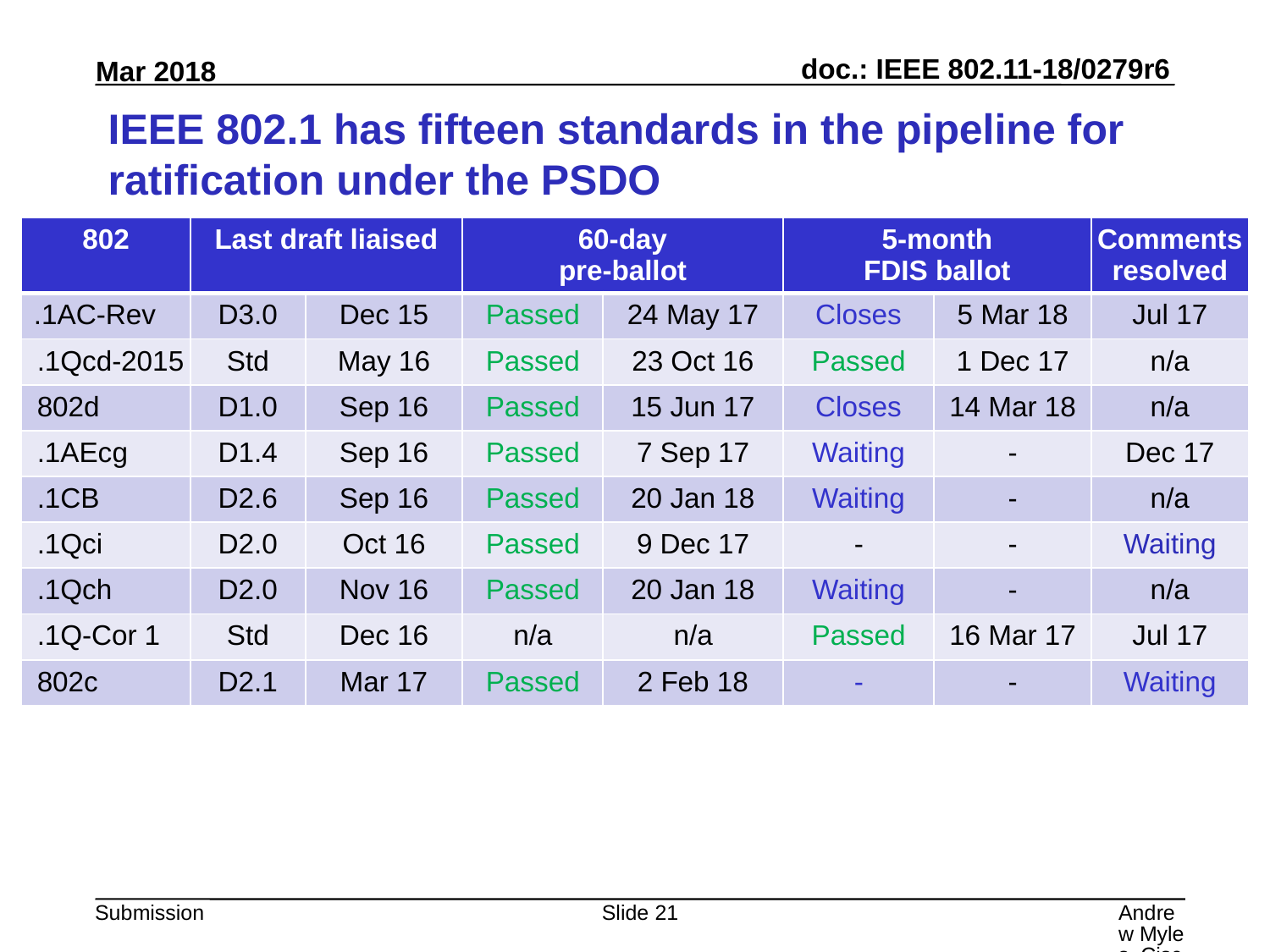

# IEEE 802.1 has fifteen standards in the pipeline for ratification under the PSDO
| 802 | Last draft liaised |  | 60-day pre-ballot |  | 5-month FDIS ballot |  | Comments resolved |
| --- | --- | --- | --- | --- | --- | --- | --- |
| .1AC-Rev | D3.0 | Dec 15 | Passed | 24 May 17 | Closes | 5 Mar 18 | Jul 17 |
| .1Qcd-2015 | Std | May 16 | Passed | 23 Oct 16 | Passed | 1 Dec 17 | n/a |
| 802d | D1.0 | Sep 16 | Passed | 15 Jun 17 | Closes | 14 Mar 18 | n/a |
| .1AEcg | D1.4 | Sep 16 | Passed | 7 Sep 17 | Waiting | - | Dec 17 |
| .1CB | D2.6 | Sep 16 | Passed | 20 Jan 18 | Waiting | - | n/a |
| .1Qci | D2.0 | Oct 16 | Passed | 9 Dec 17 | - | - | Waiting |
| .1Qch | D2.0 | Nov 16 | Passed | 20 Jan 18 | Waiting | - | n/a |
| .1Q-Cor 1 | Std | Dec 16 | n/a | n/a | Passed | 16 Mar 17 | Jul 17 |
| 802c | D2.1 | Mar 17 | Passed | 2 Feb 18 | - | - | Waiting |
Slide 21
Andrew Myles, Cisco